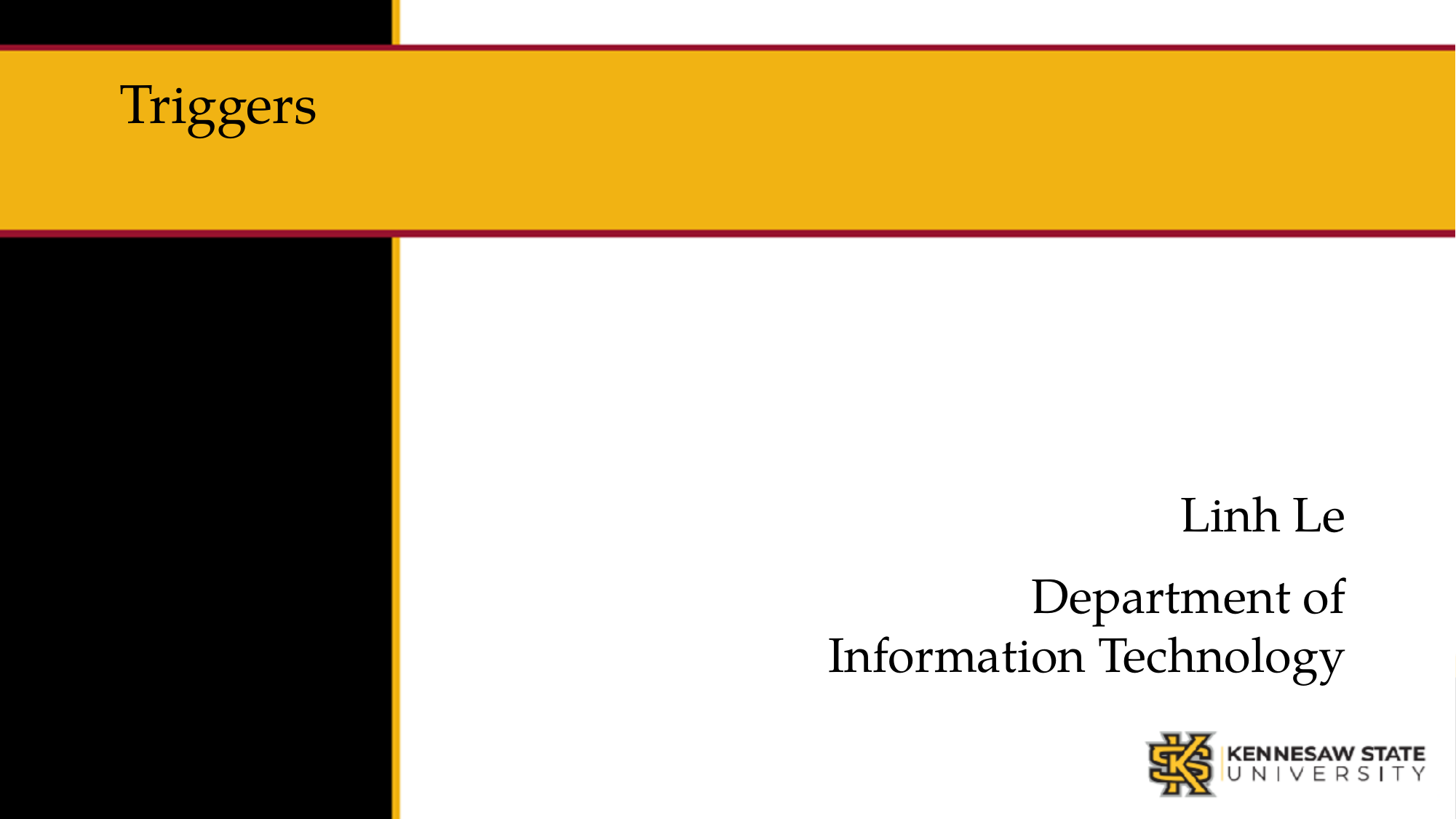

# Triggers
Linh Le
Department of Information Technology